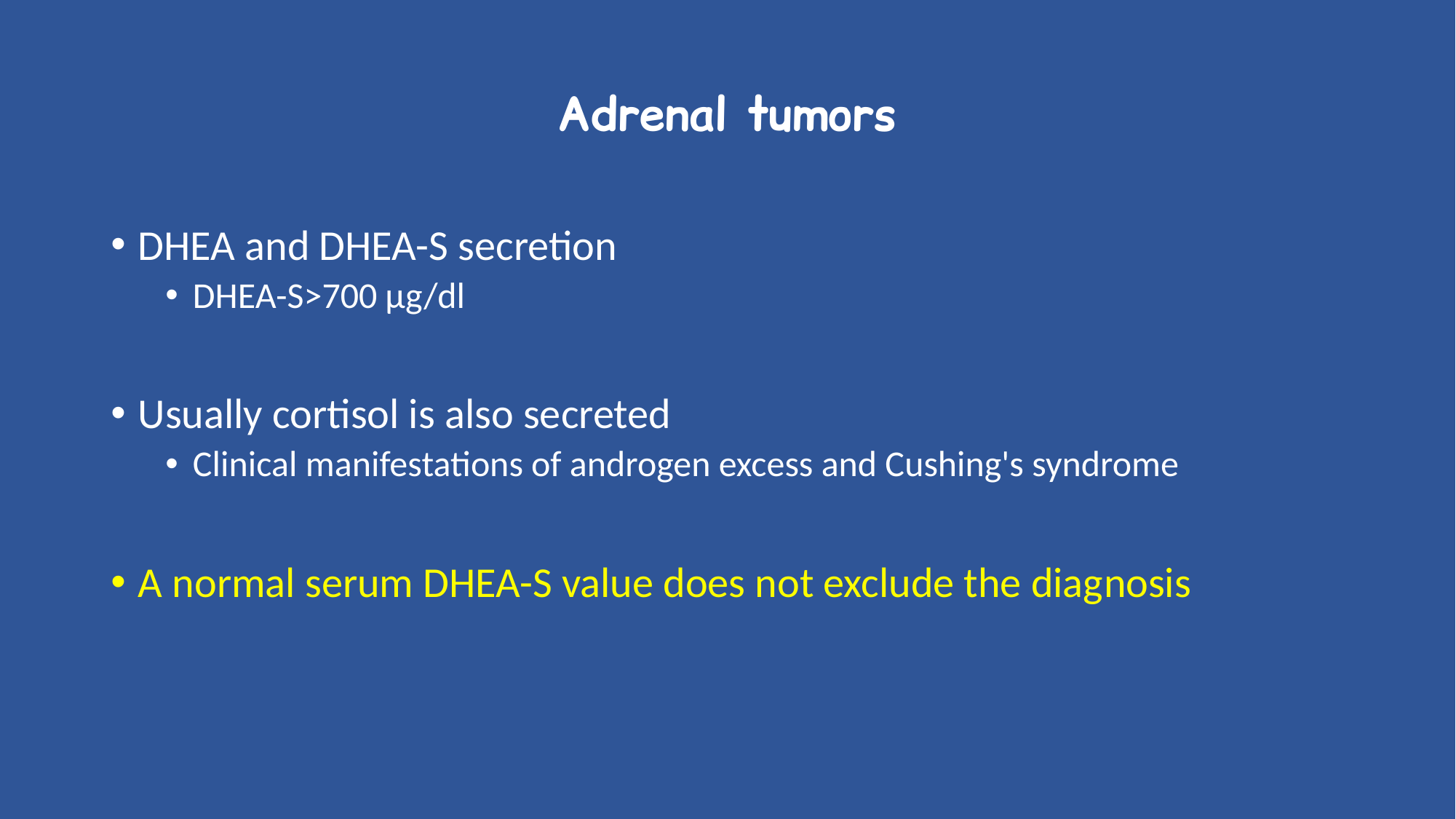

# Adrenal tumors
DHEA and DHEA-S secretion
DHEA-S>700 μg/dl

Usually cortisol is also secreted
Clinical manifestations of androgen excess and Cushing's syndrome

A normal serum DHEA-S value does not exclude the diagnosis